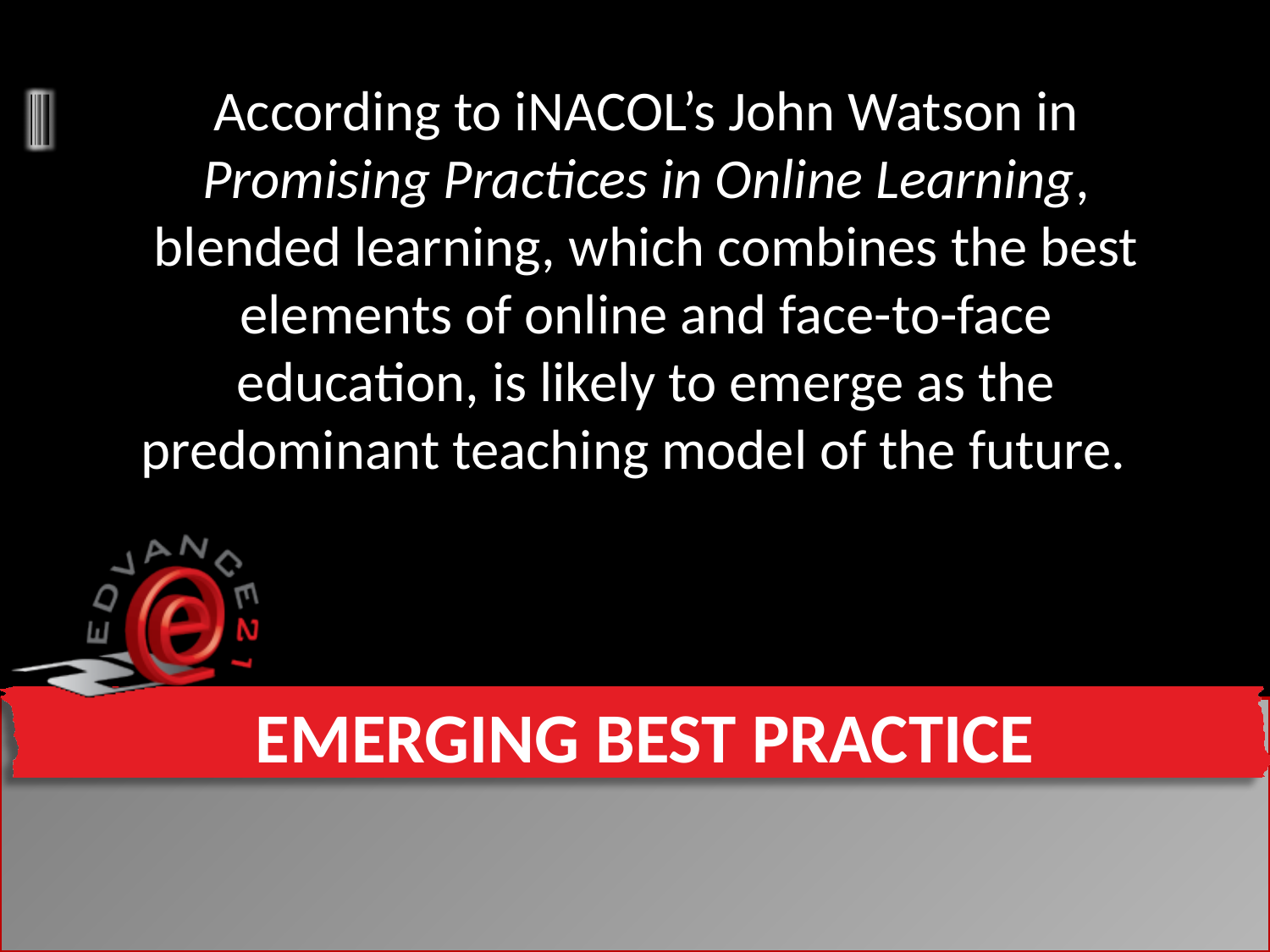

According to iNACOL’s John Watson in Promising Practices in Online Learning, blended learning, which combines the best elements of online and face-to-face education, is likely to emerge as the predominant teaching model of the future.
# Emerging Best Practice